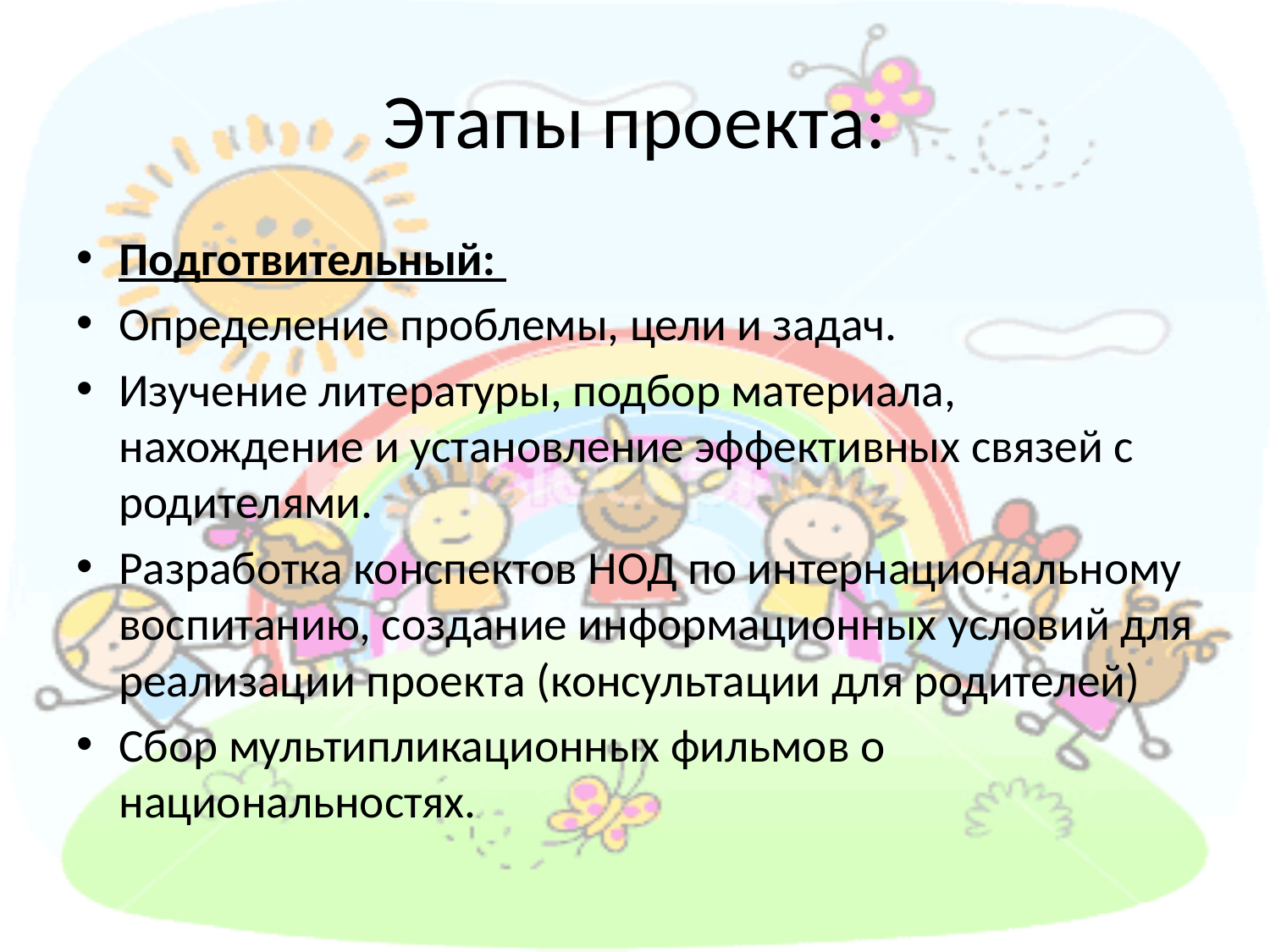

# Этапы проекта:
Подготвительный:
Определение проблемы, цели и задач.
Изучение литературы, подбор материала, нахождение и установление эффективных связей с родителями.
Разработка конспектов НОД по интернациональному воспитанию, создание информационных условий для реализации проекта (консультации для родителей)
Сбор мультипликационных фильмов о национальностях.